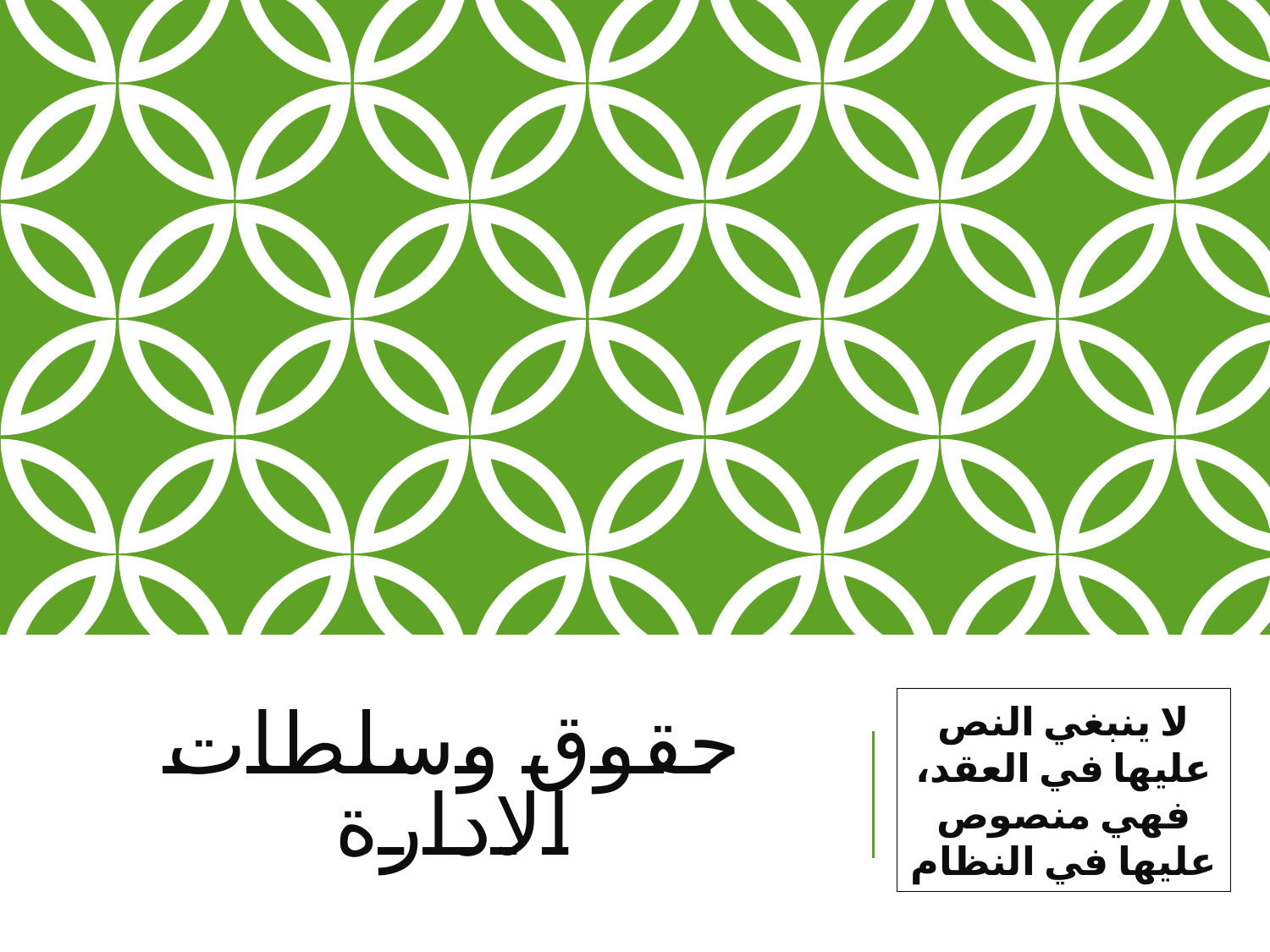

# حقوق وسلطات الادارة
لا ينبغي النص عليها في العقد، فهي منصوص عليها في النظام